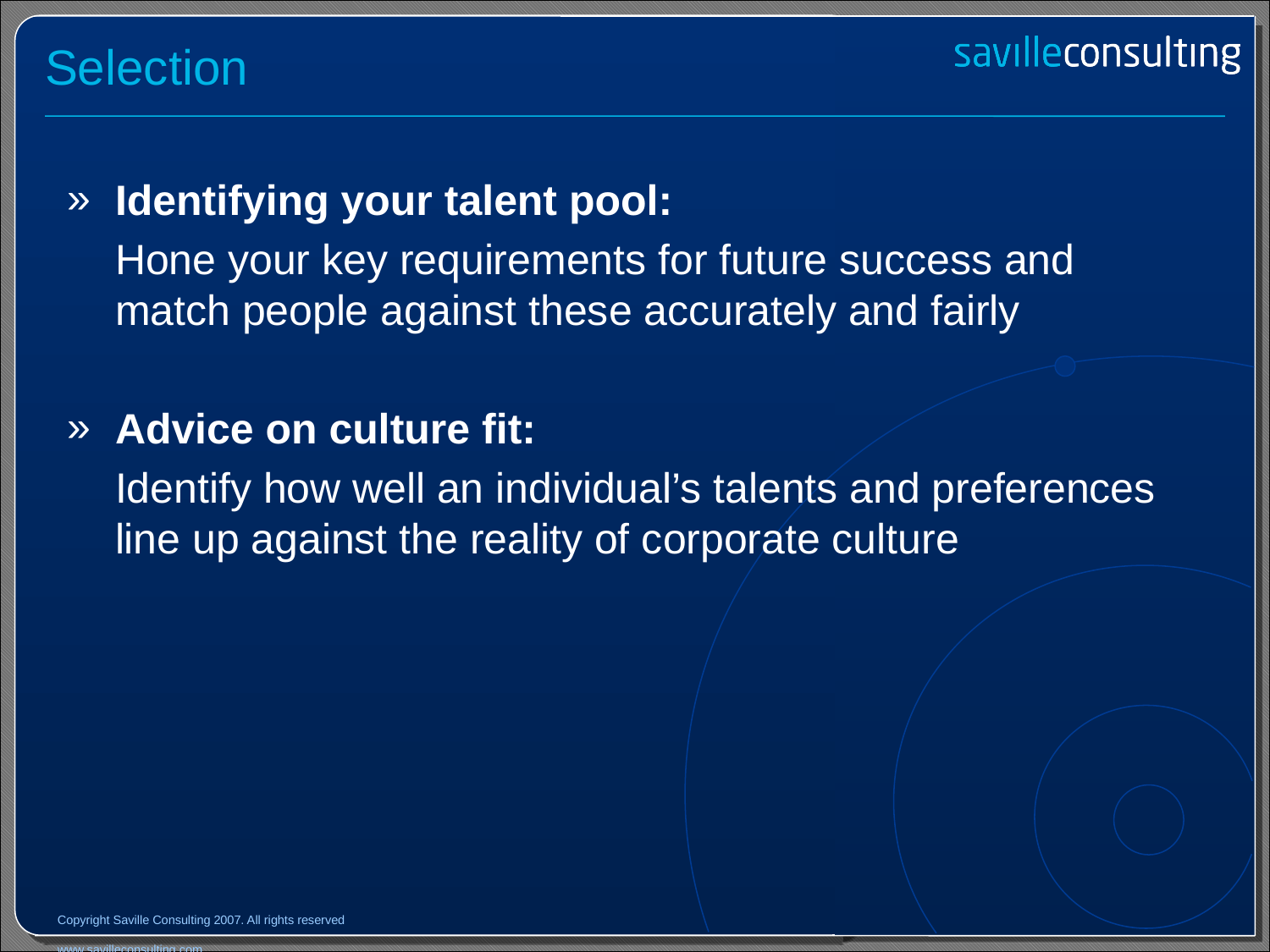

# Selection
Identifying your talent pool:
	Hone your key requirements for future success and match people against these accurately and fairly

Advice on culture fit:
	Identify how well an individual’s talents and preferences line up against the reality of corporate culture